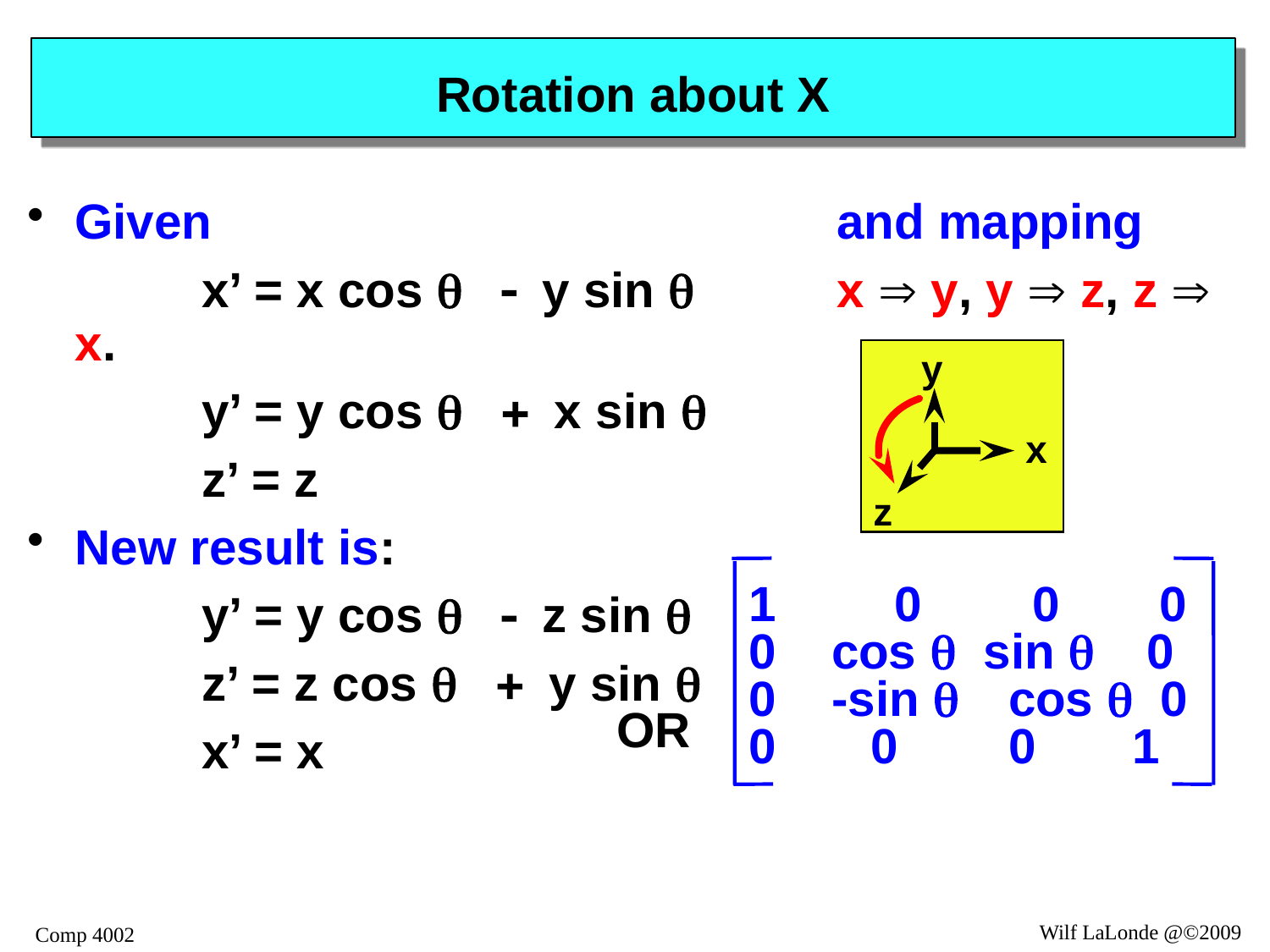

# Rotation about X
Given					and mapping
		x’ = x cos θ  − y sin θ		x ⇒ y, y ⇒ z, z ⇒ x.
		y’ = y cos θ  + x sin θ
		z’ = z
New result is:
		y’ = y cos θ  − z sin θ
		z’ = z cos θ  + y sin θ
		x’ = x

y

x

z

1       0        0               0
0    cos θ  sin θ   0
0    -sin θ  cos θ  0
0         0        0       1
OR